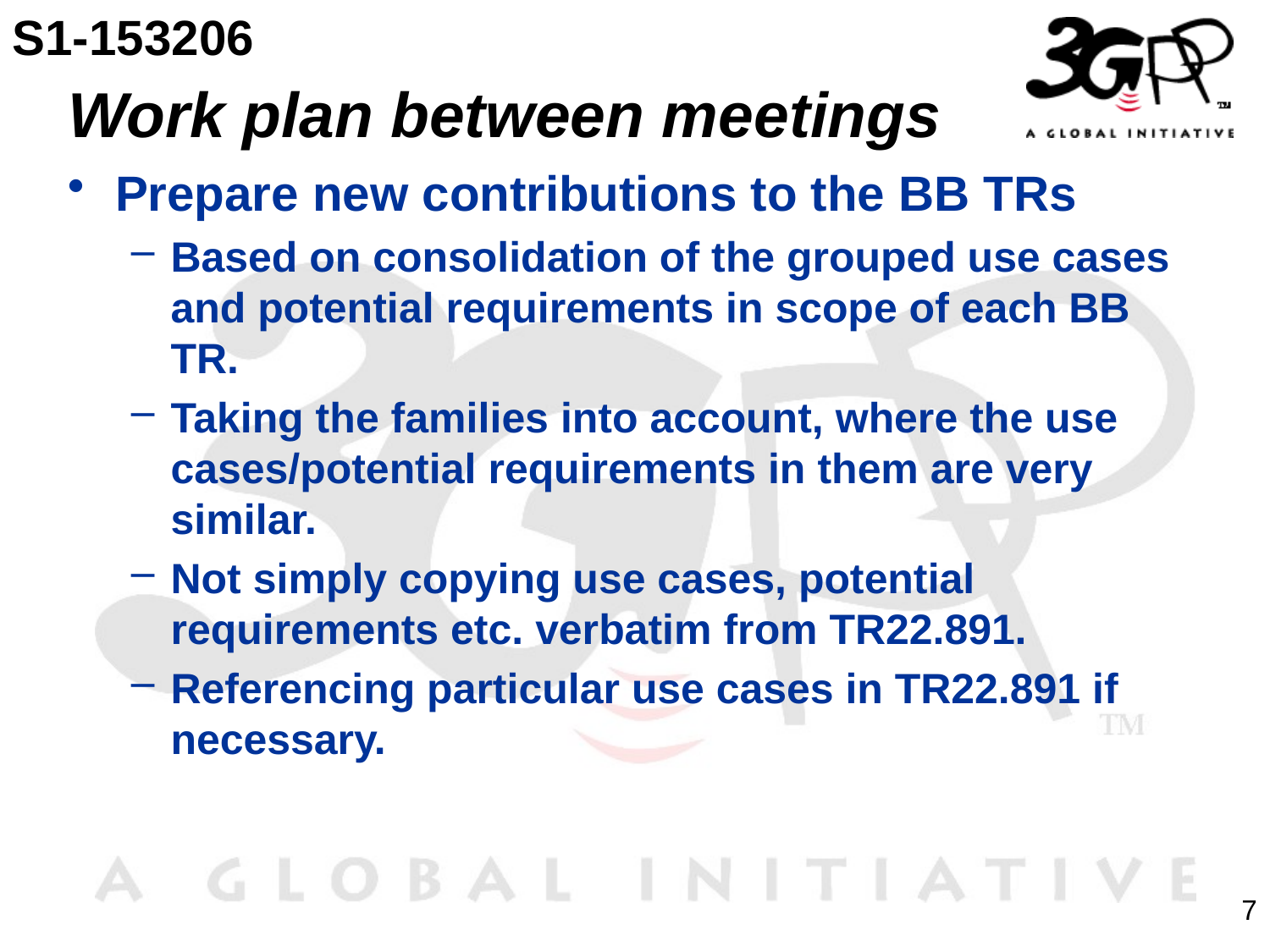

S1-153206
# Work plan between meetings
Prepare new contributions to the BB TRs
Based on consolidation of the grouped use cases and potential requirements in scope of each BB TR.
Taking the families into account, where the use cases/potential requirements in them are very similar.
Not simply copying use cases, potential requirements etc. verbatim from TR22.891.
Referencing particular use cases in TR22.891 if necessary.
7